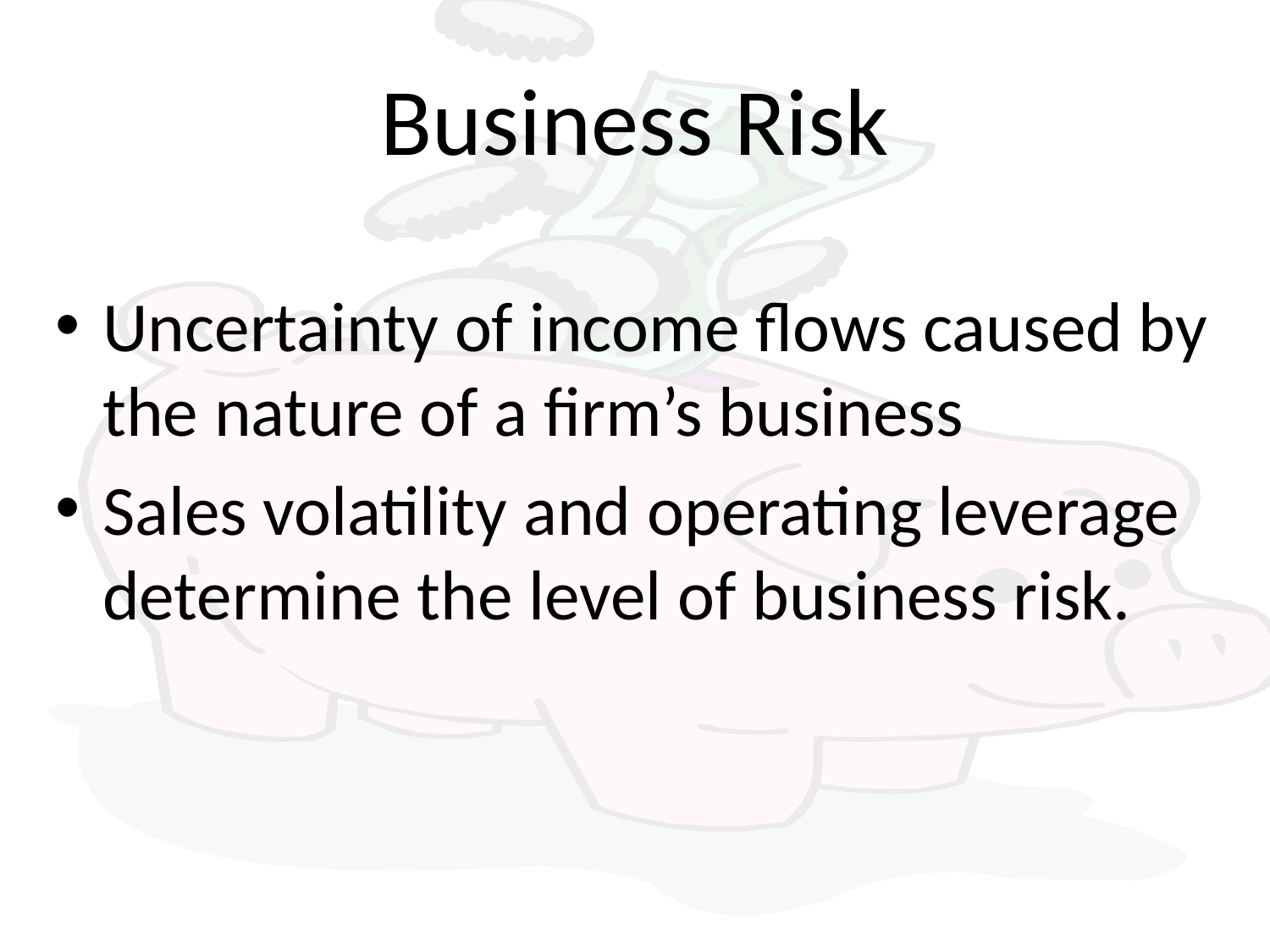

# Business Risk
Uncertainty of income flows caused by the nature of a firm’s business
Sales volatility and operating leverage determine the level of business risk.